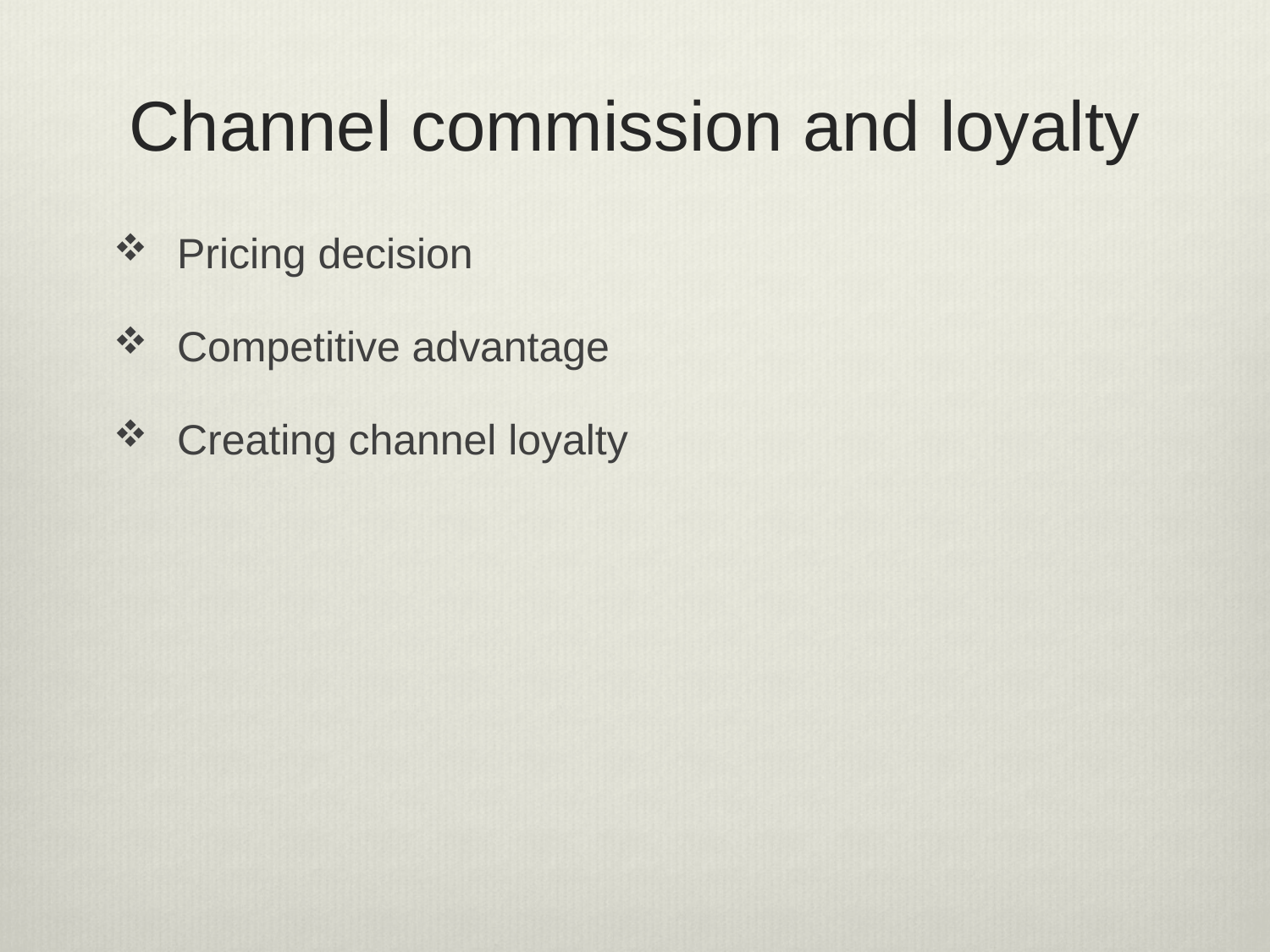

# Channel commission and loyalty
Pricing decision
Competitive advantage
Creating channel loyalty